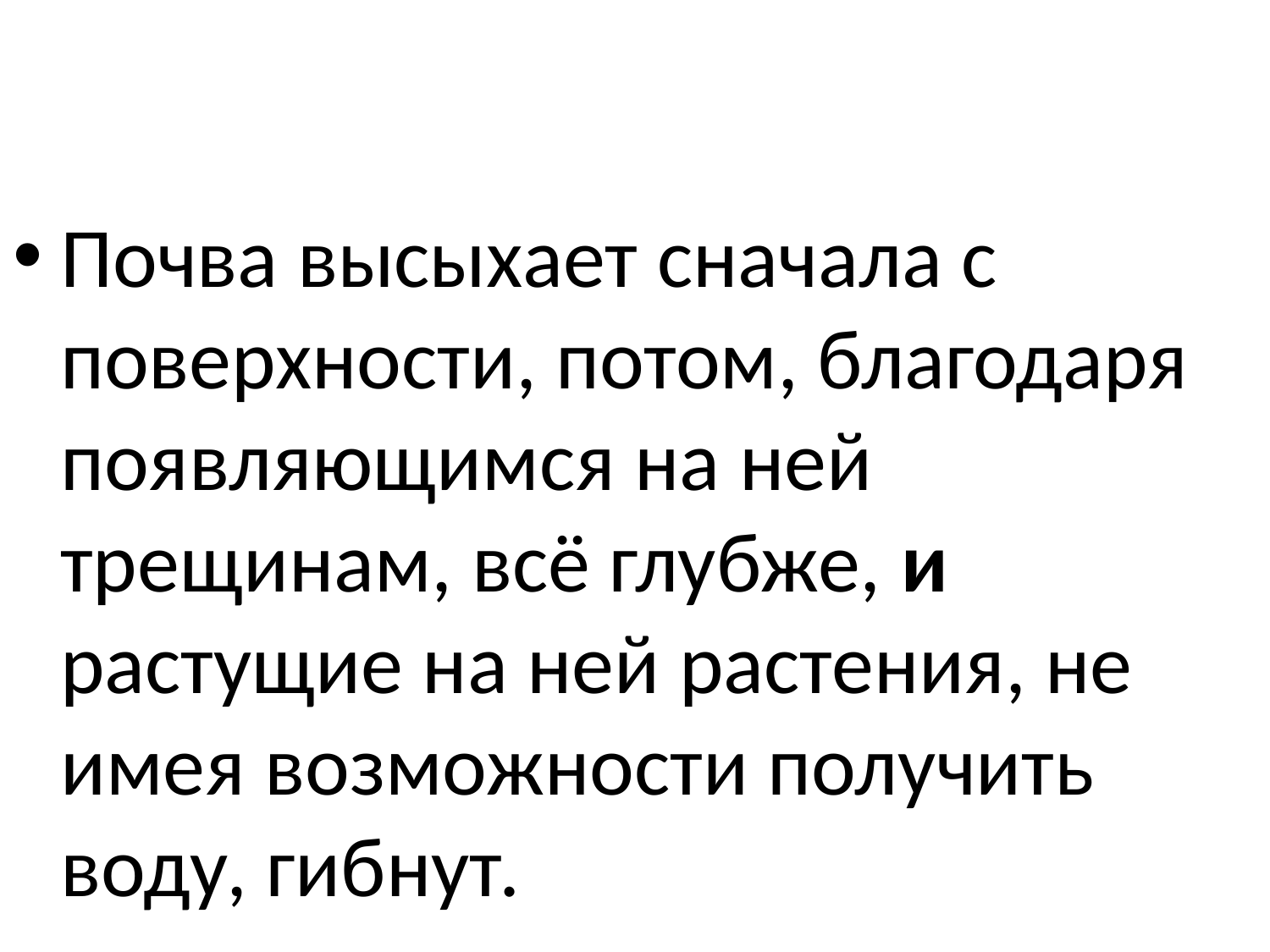

#
Почва высыхает сначала с поверхности, потом, благодаря появляющимся на ней трещинам, всё глубже, и растущие на ней растения, не имея возможности получить воду, гибнут.